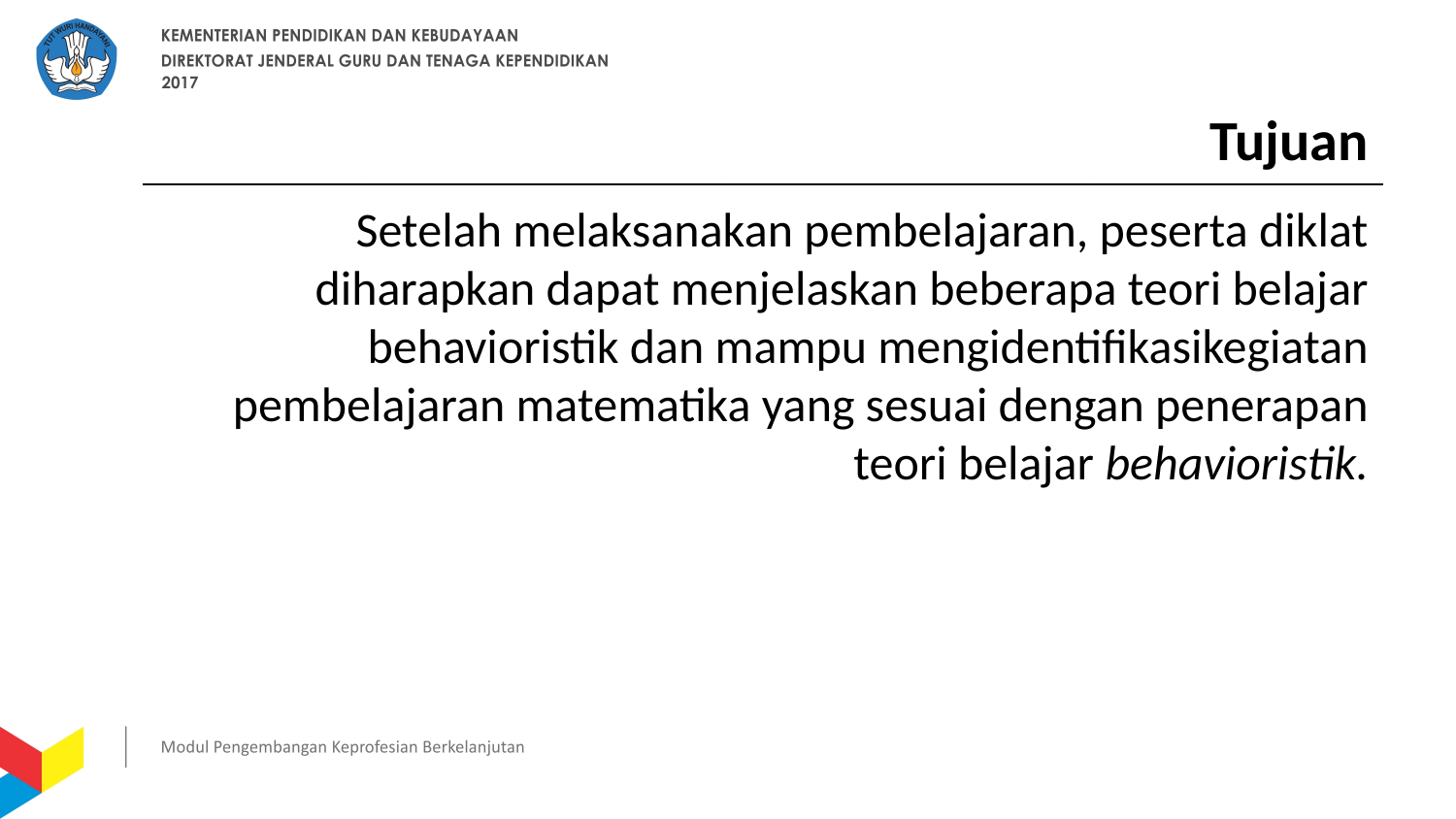

# Tujuan
Setelah melaksanakan pembelajaran, peserta diklat diharapkan dapat menjelaskan beberapa teori belajar behavioristik dan mampu mengidentifikasikegiatan pembelajaran matematika yang sesuai dengan penerapan teori belajar behavioristik.